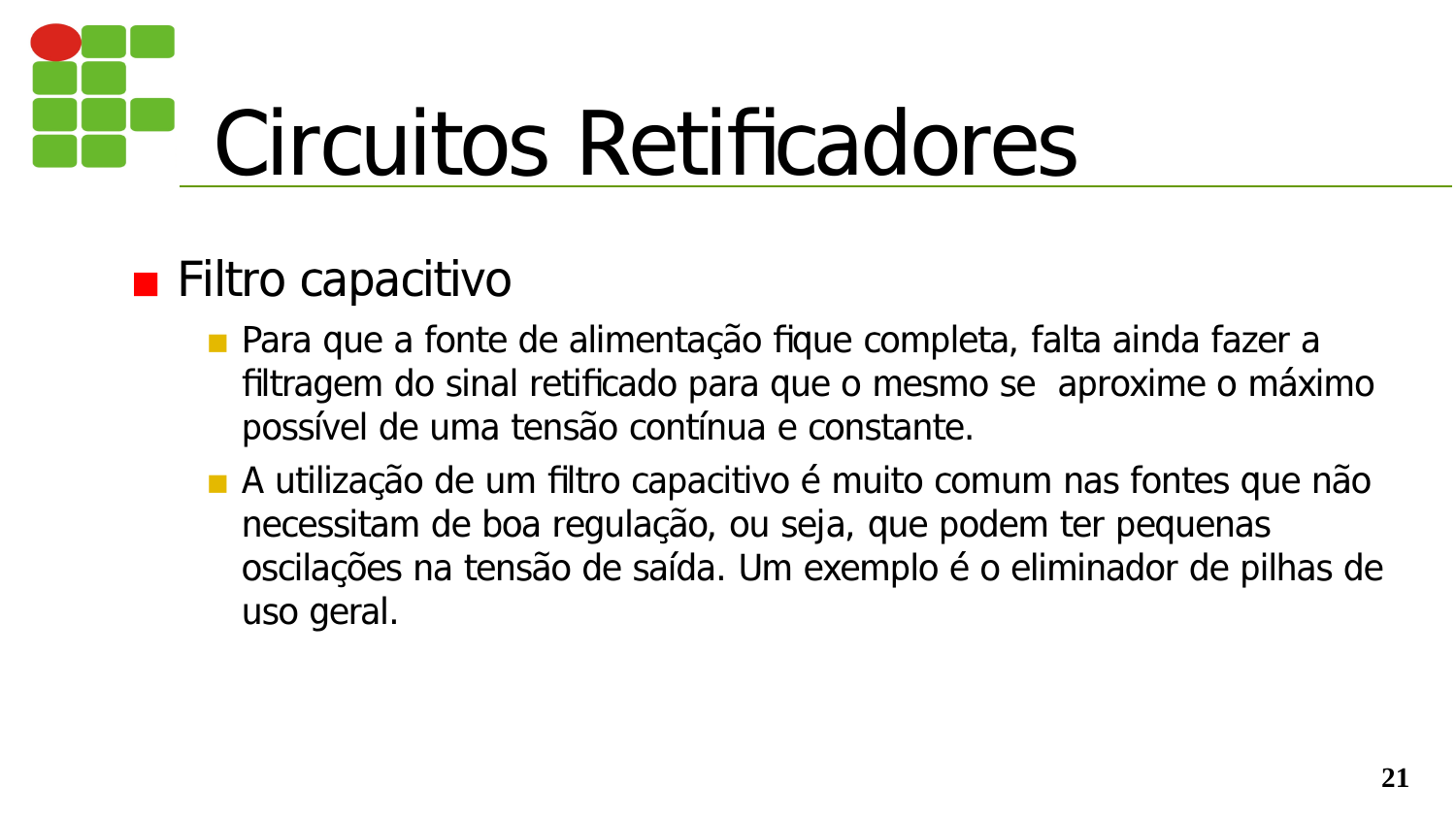

# Circuitos Retificadores
Filtro capacitivo
Para que a fonte de alimentação fique completa, falta ainda fazer a filtragem do sinal retificado para que o mesmo se  aproxime o máximo possível de uma tensão contínua e constante.
A utilização de um filtro capacitivo é muito comum nas fontes que não necessitam de boa regulação, ou seja, que podem ter pequenas oscilações na tensão de saída. Um exemplo é o eliminador de pilhas de uso geral.
21